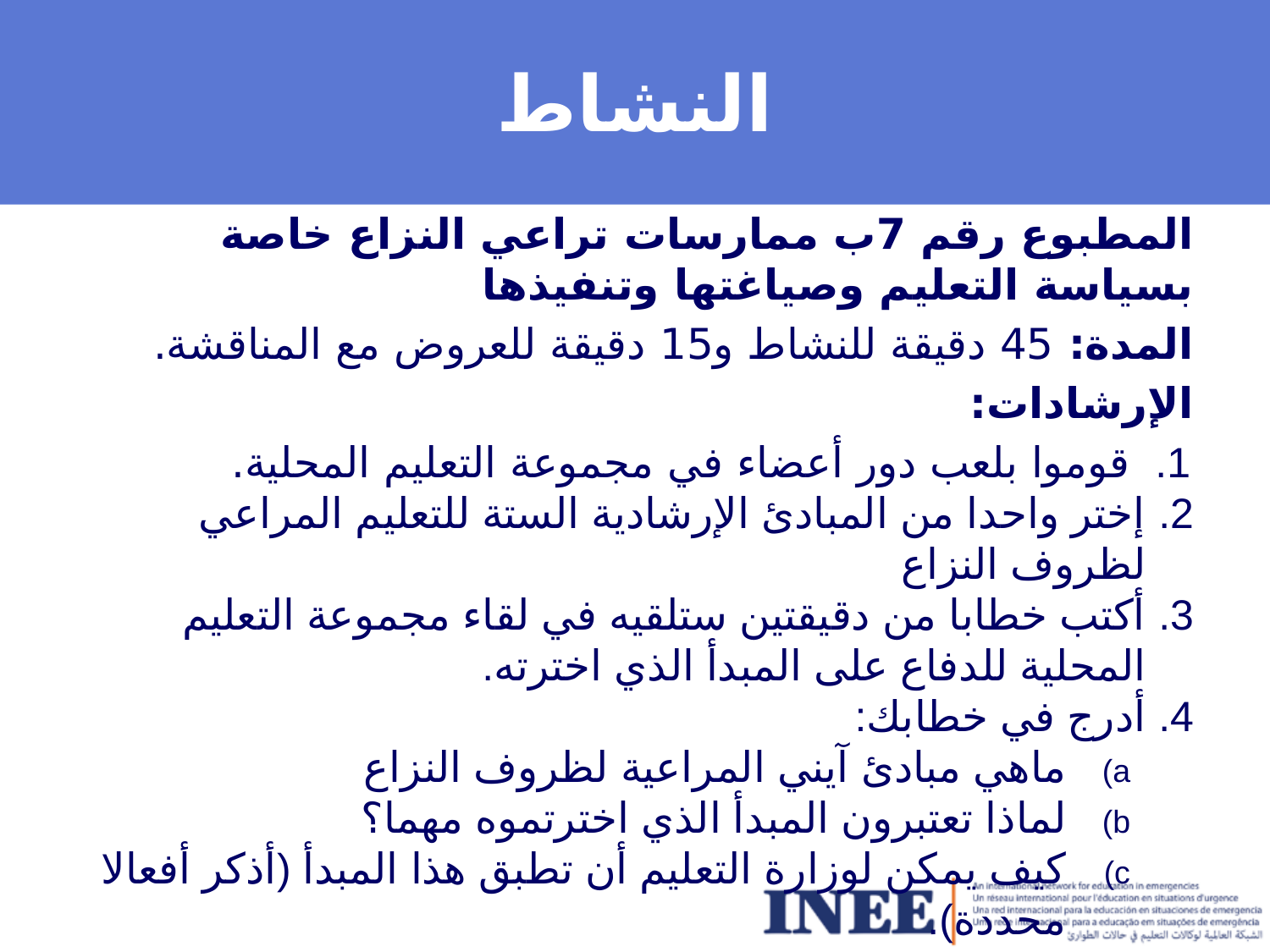

# النشاط
المطبوع رقم 7ب ممارسات تراعي النزاع خاصة بسياسة التعليم وصياغتها وتنفيذها
المدة: 45 دقيقة للنشاط و15 دقيقة للعروض مع المناقشة.
الإرشادات:
قوموا بلعب دور أعضاء في مجموعة التعليم المحلية.
إختر واحدا من المبادئ الإرشادية الستة للتعليم المراعي لظروف النزاع
أكتب خطابا من دقيقتين ستلقيه في لقاء مجموعة التعليم المحلية للدفاع على المبدأ الذي اخترته.
أدرج في خطابك:
ماهي مبادئ آيني المراعية لظروف النزاع
لماذا تعتبرون المبدأ الذي اخترتموه مهما؟
كيف يمكن لوزارة التعليم أن تطبق هذا المبدأ (أذكر أفعالا محددة).